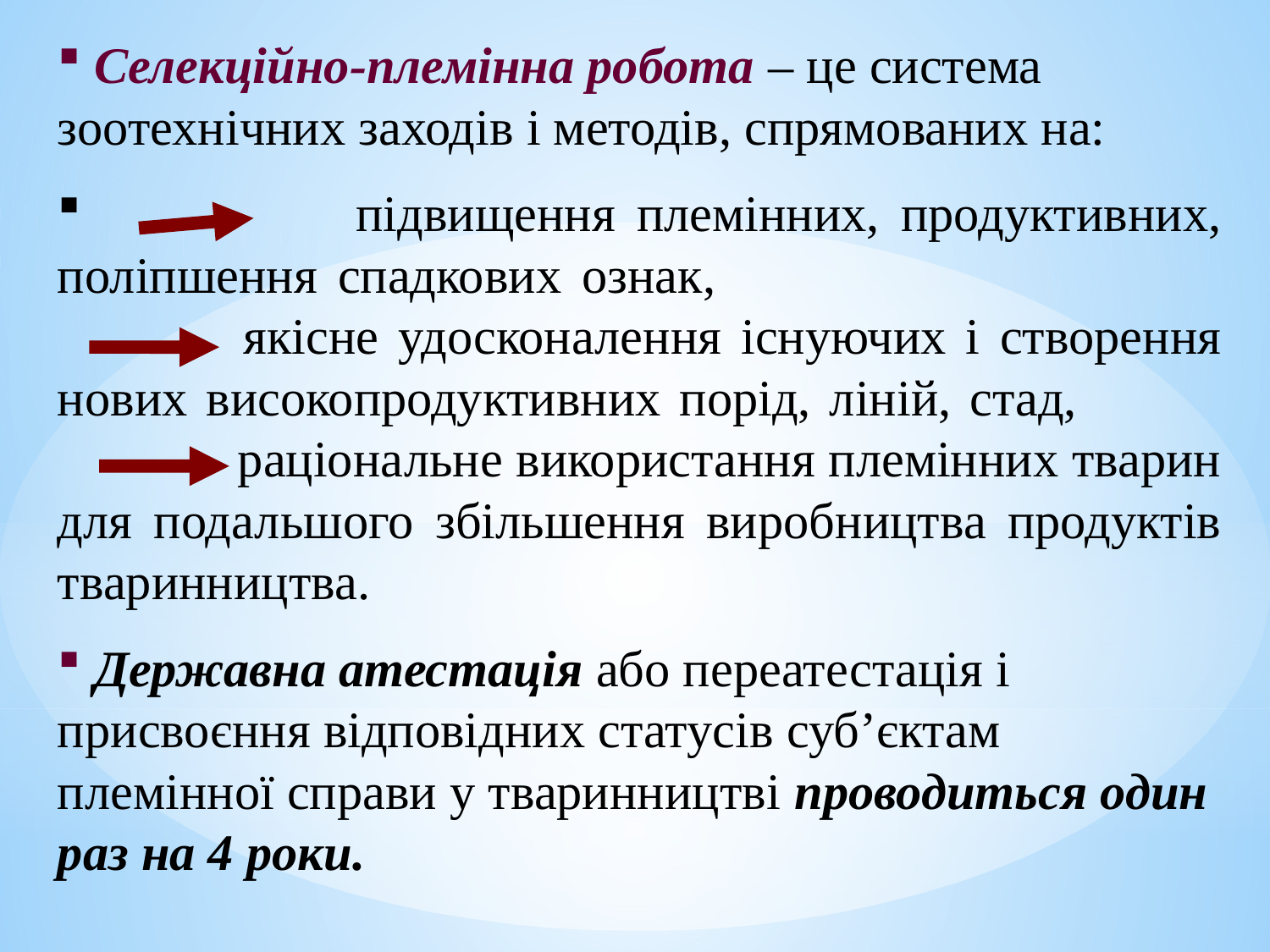

Селекційно-племінна робота – це система зоотехнічних заходів і методів, спрямованих на:
	        підвищення племінних, продуктивних, поліпшення спадкових ознак, 				 	   якісне удосконалення існуючих і створення нових високопродуктивних порід, ліній, стад,			    раціональне використання племінних тварин для подальшого збільшення виробництва продуктів тваринництва.
 Державна атестація або переатестація і присвоєння відповідних статусів суб’єктам племінної справи у тваринництві проводиться один раз на 4 роки.